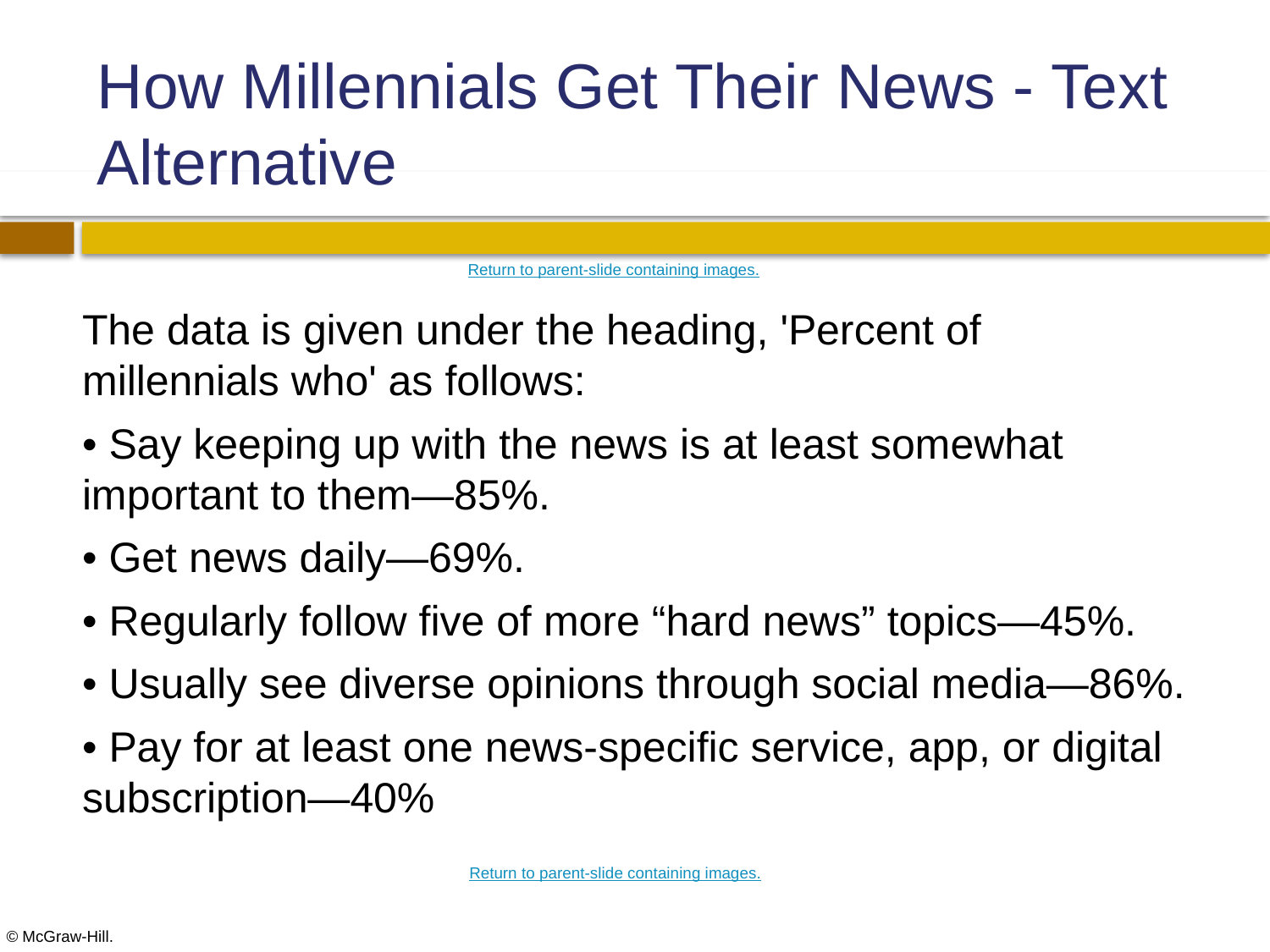

# How Millennials Get Their News - Text Alternative
Return to parent-slide containing images.
The data is given under the heading, 'Percent of millennials who' as follows:
• Say keeping up with the news is at least somewhat important to them—85%.
• Get news daily—69%.
• Regularly follow five of more “hard news” topics—45%.
• Usually see diverse opinions through social media—86%.
• Pay for at least one news-specific service, app, or digital subscription—40%
Return to parent-slide containing images.